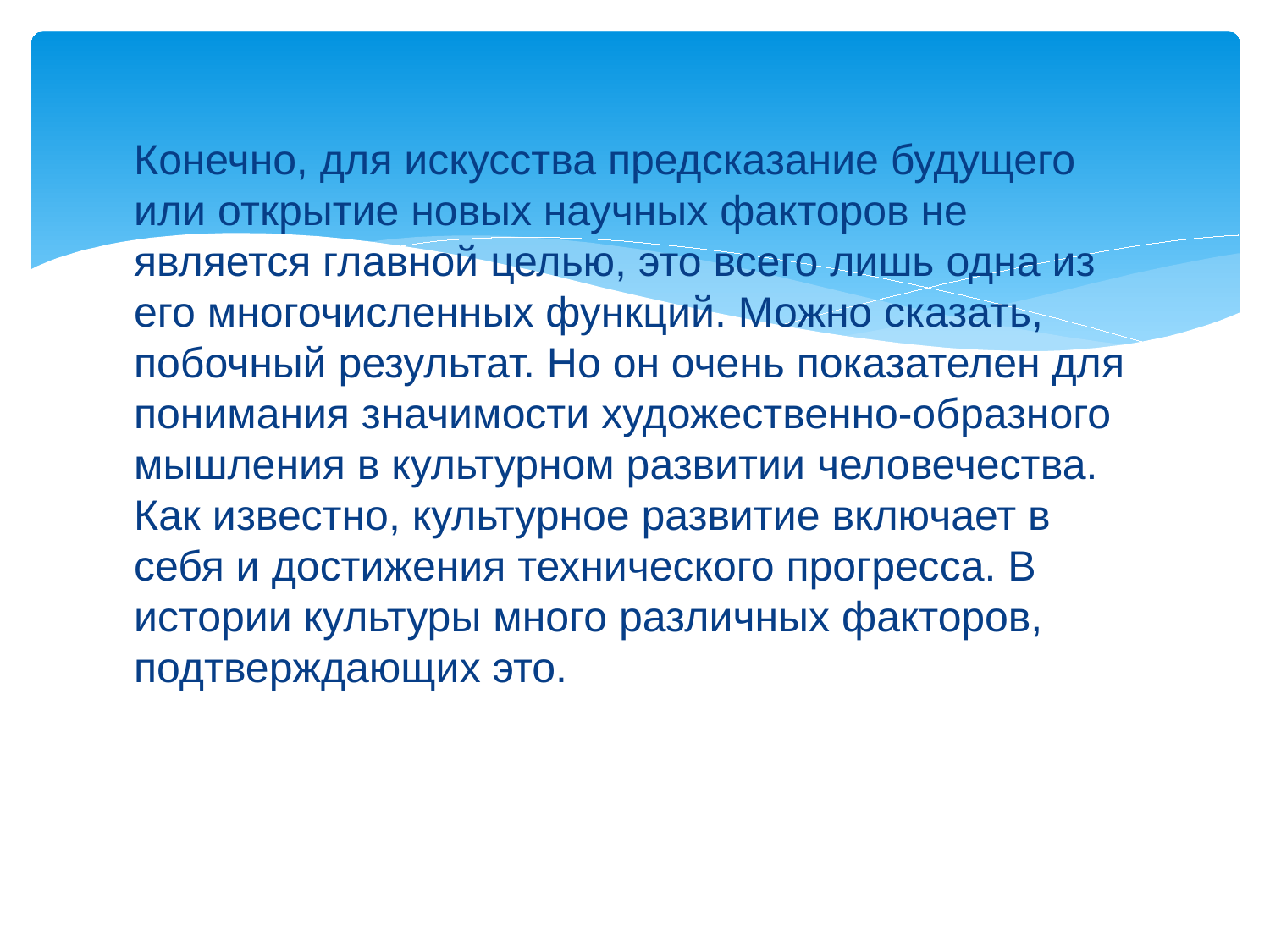

Конечно, для искусства предсказание будущего или открытие новых научных факторов не является главной целью, это всего лишь одна из его многочисленных функций. Можно сказать, побочный результат. Но он очень показателен для понимания значимости художественно-образного мышления в культурном развитии человечества. Как известно, культурное развитие включает в себя и достижения технического прогресса. В истории культуры много различных факторов,  подтверждающих это.